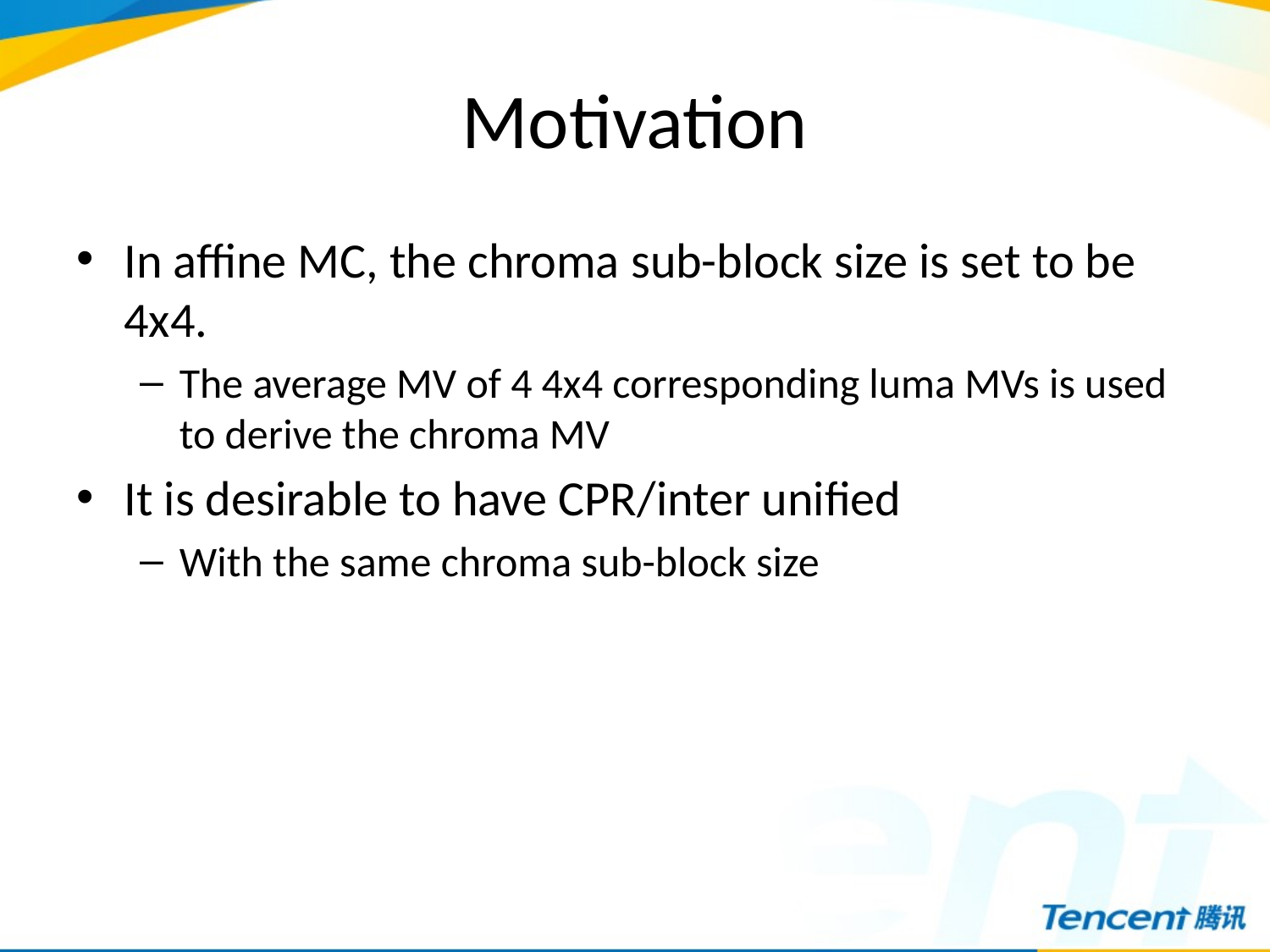

# Motivation
In affine MC, the chroma sub-block size is set to be 4x4.
The average MV of 4 4x4 corresponding luma MVs is used to derive the chroma MV
It is desirable to have CPR/inter unified
With the same chroma sub-block size